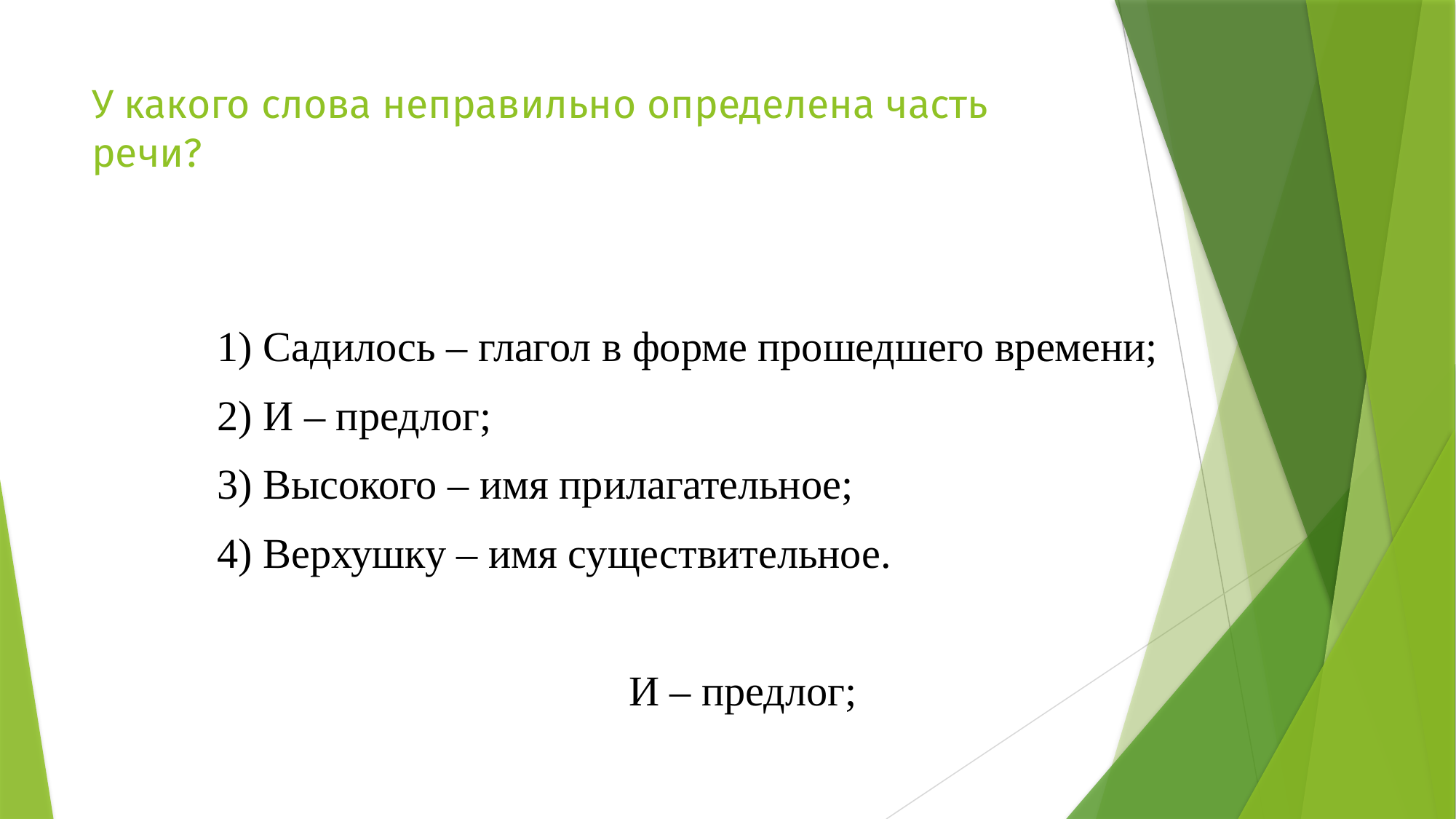

# У какого слова неправильно определена часть речи?
1) Садилось – глагол в форме прошедшего времени;
2) И – предлог;
3) Высокого – имя прилагательное;
4) Верхушку – имя существительное.

                                       И – предлог;